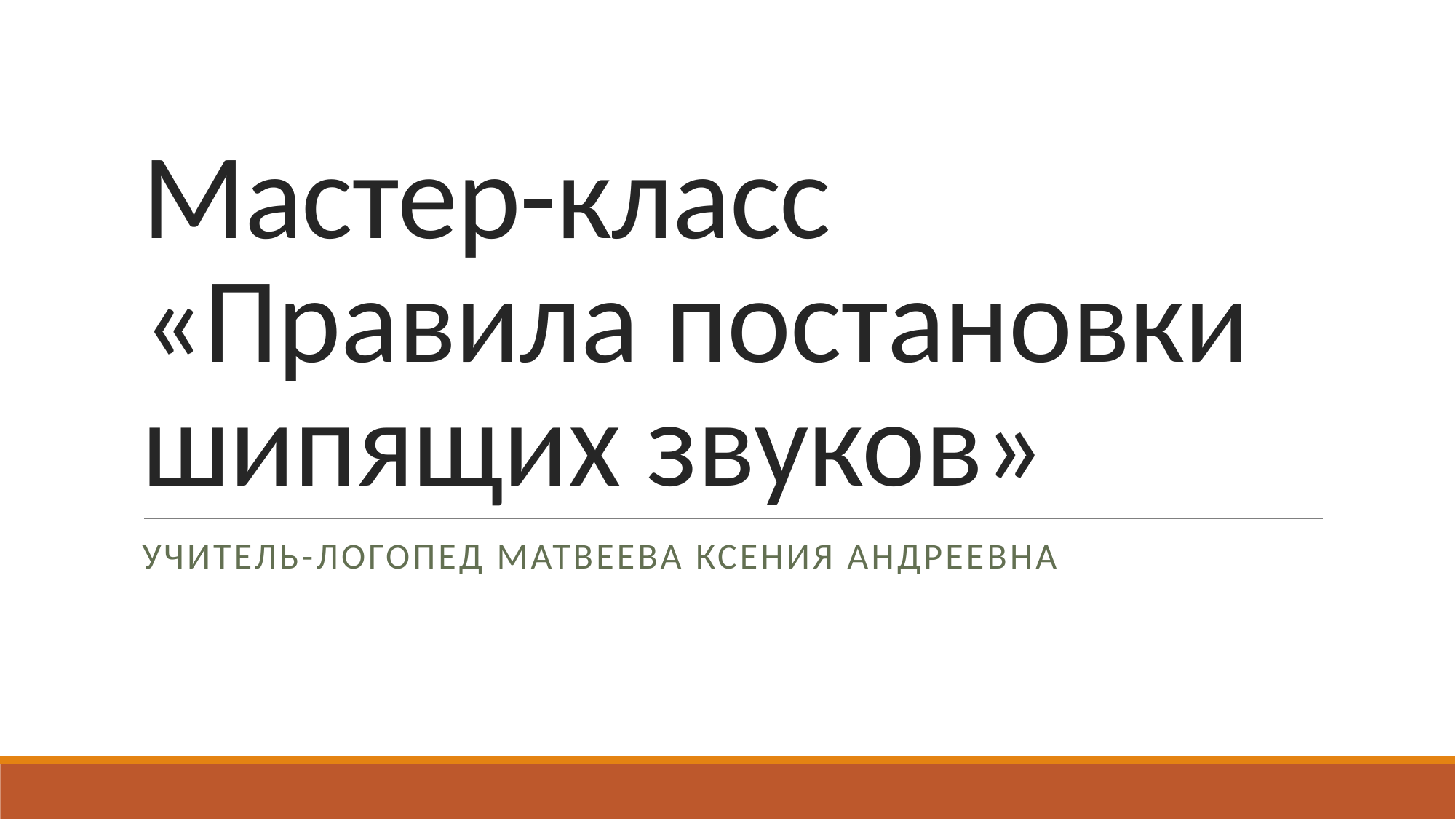

# Мастер-класс «Правила постановки шипящих звуков»
Учитель-логопед матвеева ксения андреевна